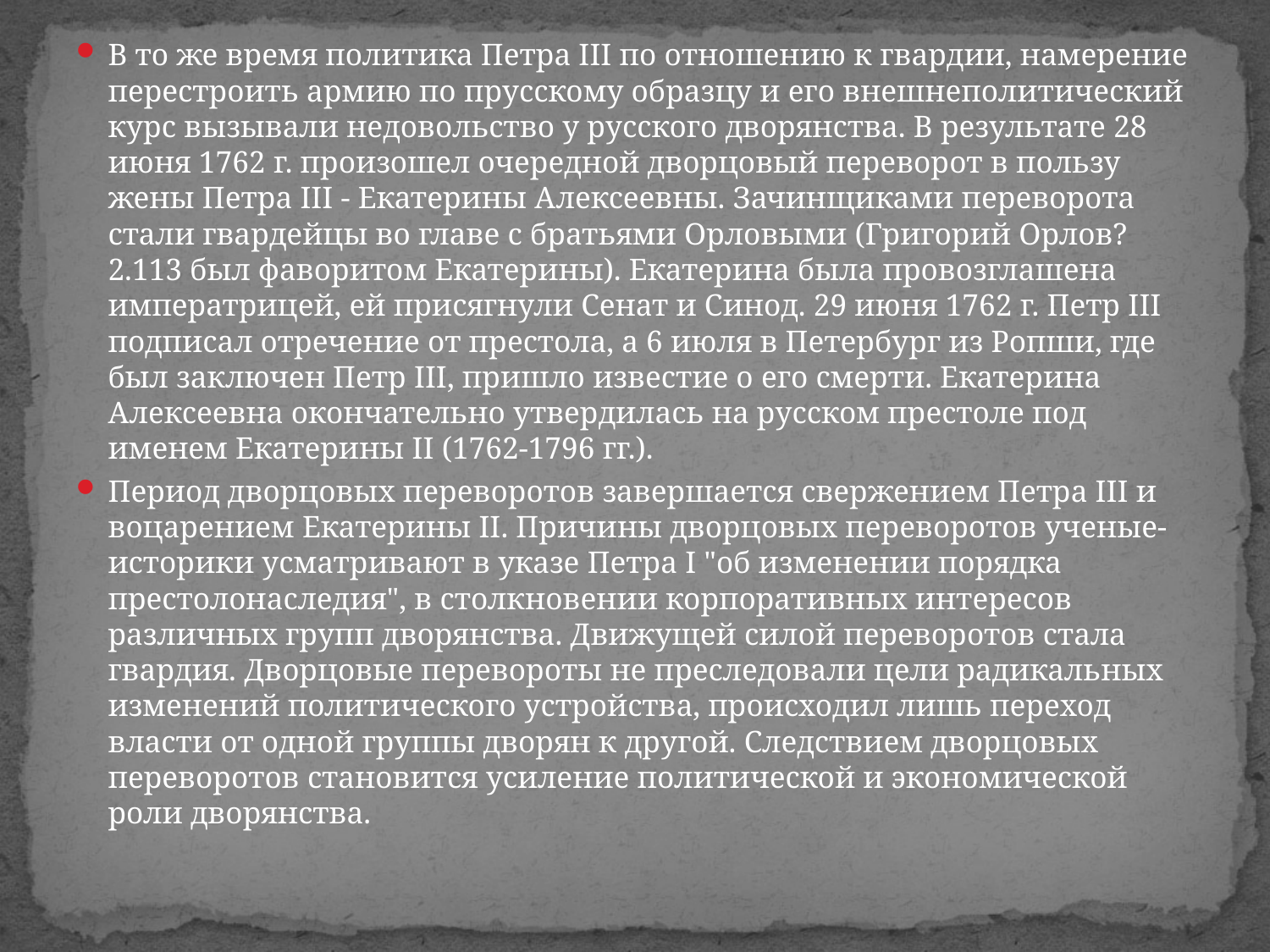

#
В то же время политика Петра III по отношению к гвардии, намерение перестроить армию по прусскому образцу и его внешнеполитический курс вызывали недовольство у русского дворянства. В результате 28 июня 1762 г. произошел очередной дворцовый переворот в пользу жены Петра III - Екатерины Алексеевны. Зачинщиками переворота стали гвардейцы во главе с братьями Орловыми (Григорий Орлов?2.113 был фаворитом Екатерины). Екатерина была провозглашена императрицей, ей присягнули Сенат и Синод. 29 июня 1762 г. Петр III подписал отречение от престола, а 6 июля в Петербург из Ропши, где был заключен Петр III, пришло известие о его смерти. Екатерина Алексеевна окончательно утвердилась на русском престоле под именем Екатерины II (1762-1796 гг.).
Период дворцовых переворотов завершается свержением Петра III и воцарением Екатерины II. Причины дворцовых переворотов ученые-историки усматривают в указе Петра I "об изменении порядка престолонаследия", в столкновении корпоративных интересов различных групп дворянства. Движущей силой переворотов стала гвардия. Дворцовые перевороты не преследовали цели радикальных изменений политического устройства, происходил лишь переход власти от одной группы дворян к другой. Следствием дворцовых переворотов становится усиление политической и экономической роли дворянства.